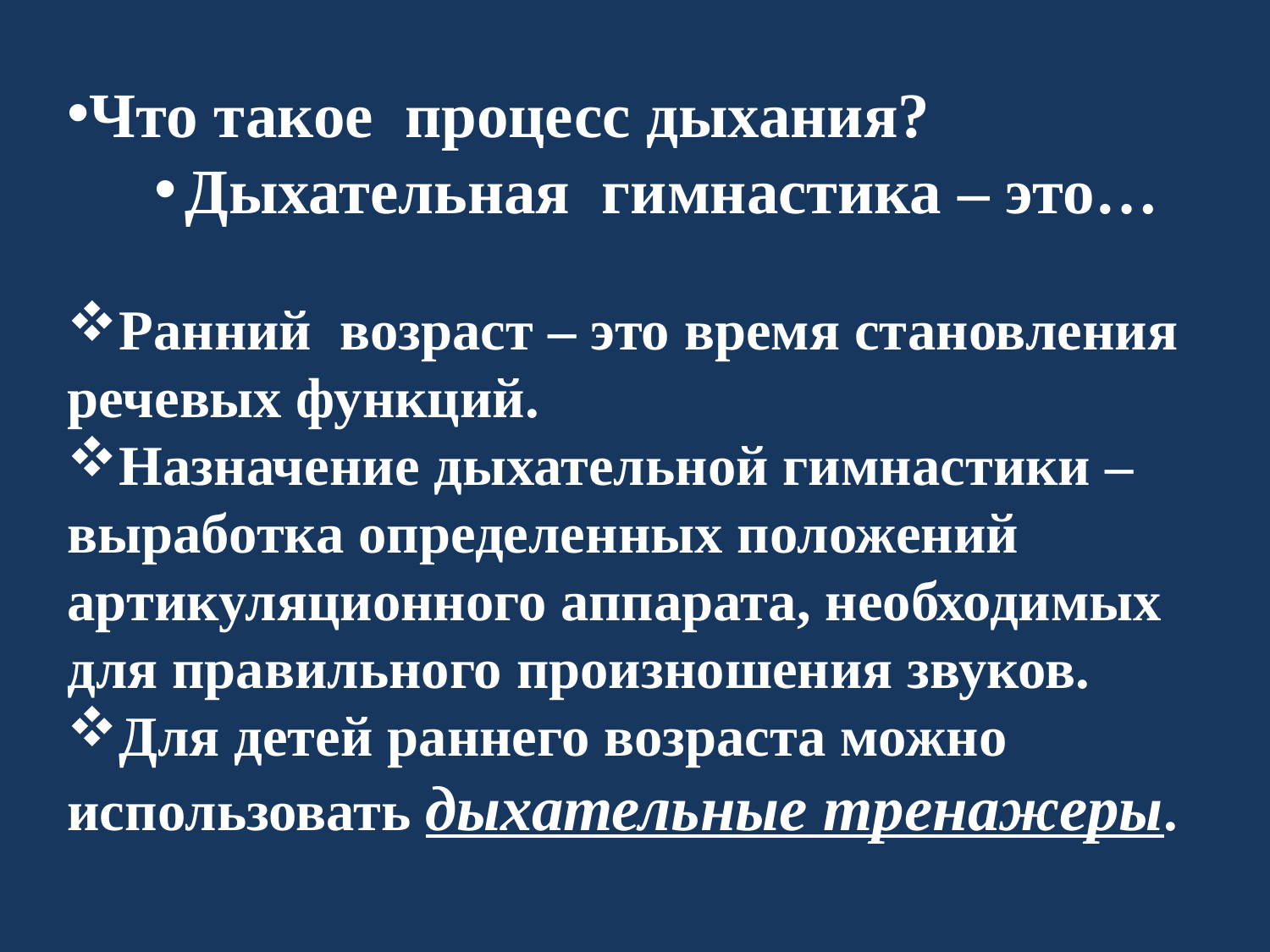

Что такое  процесс дыхания?
Дыхательная  гимнастика – это…

Ранний  возраст – это время становления речевых функций.
Назначение дыхательной гимнастики – выработка определенных положений артикуляционного аппарата, необходимых для правильного произношения звуков.
Для детей раннего возраста можно использовать дыхательные тренажеры.